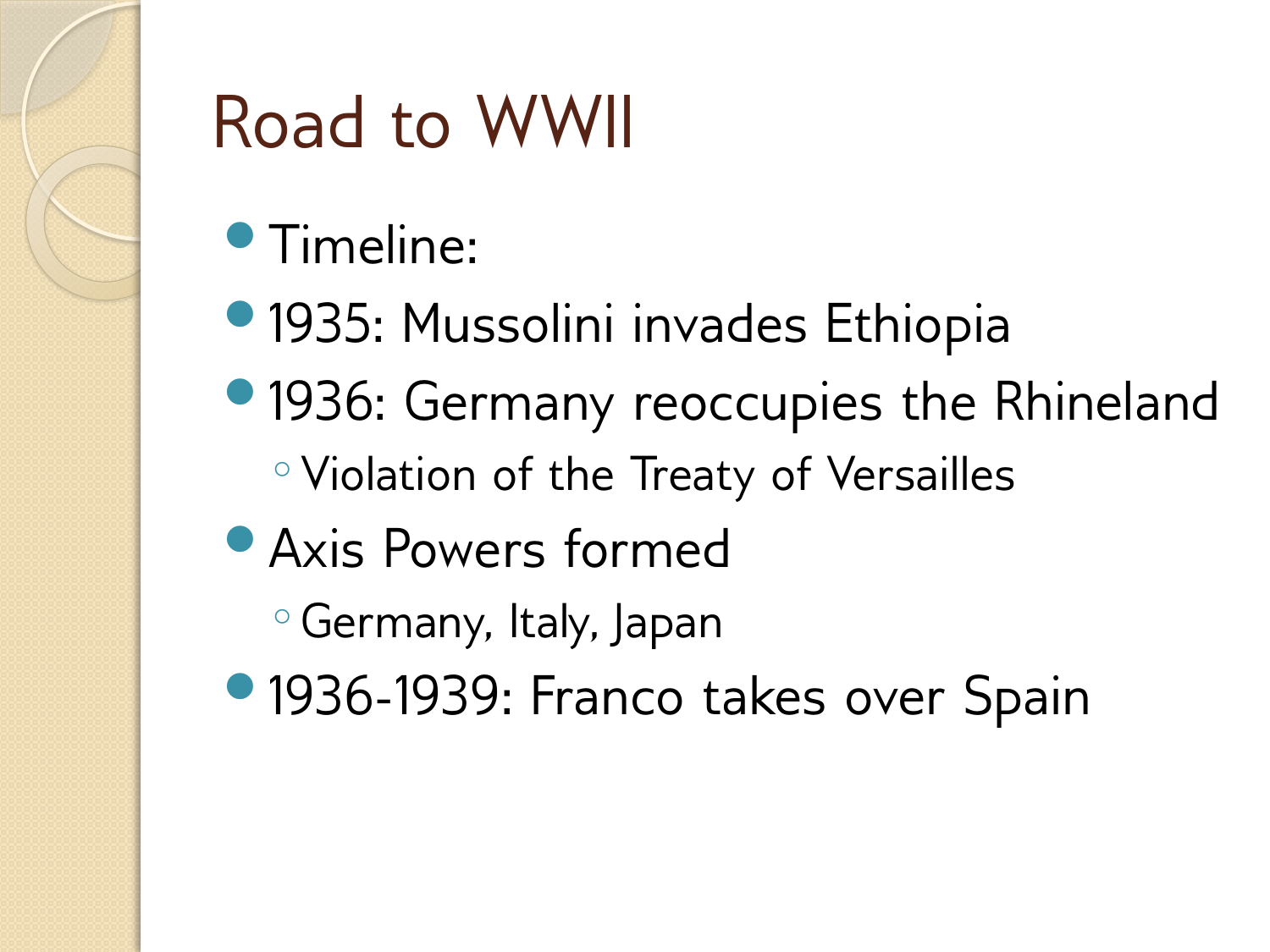

# Road to WWII
Timeline:
1935: Mussolini invades Ethiopia
1936: Germany reoccupies the Rhineland
Violation of the Treaty of Versailles
Axis Powers formed
Germany, Italy, Japan
1936-1939: Franco takes over Spain